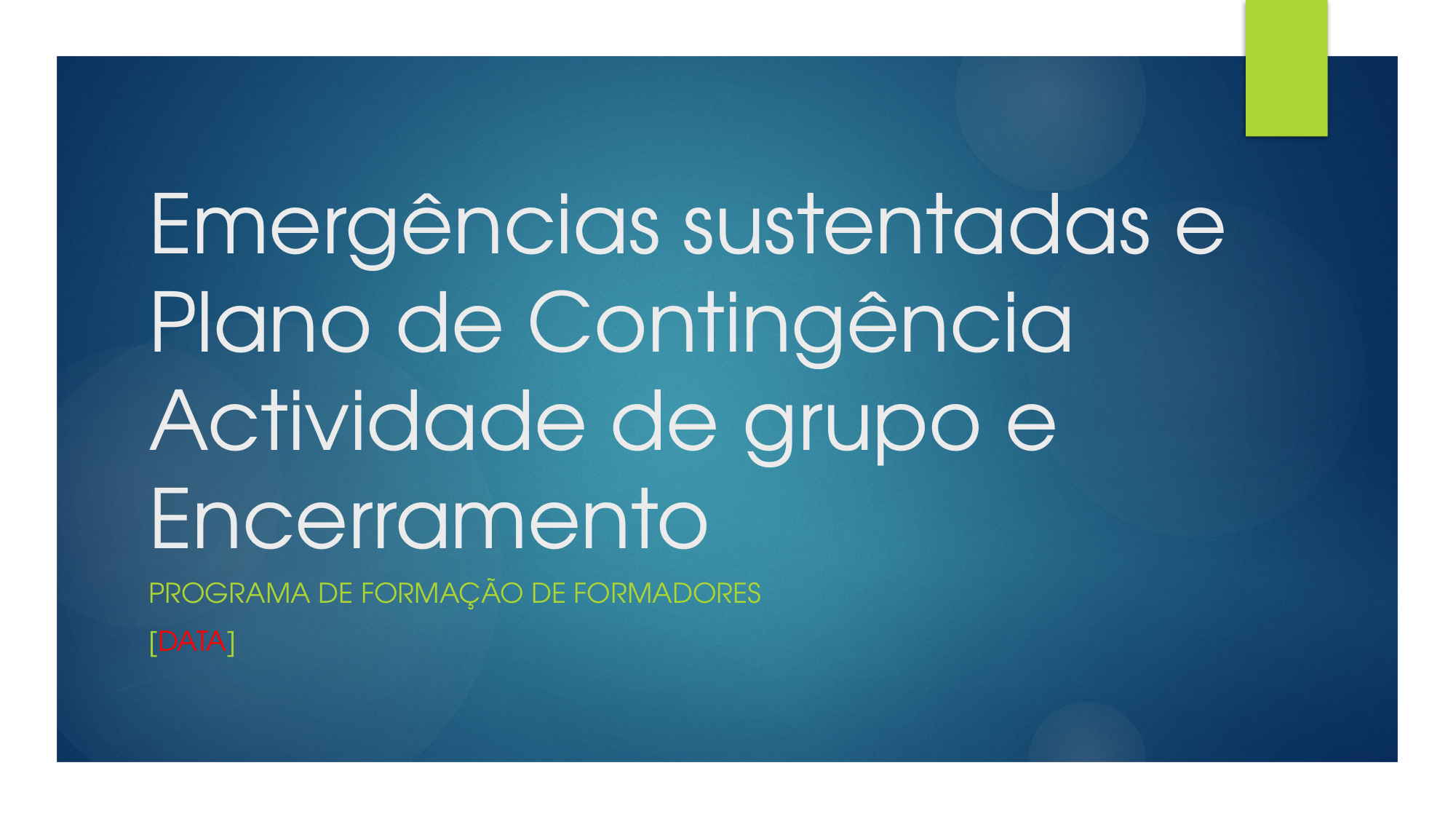

# Emergências sustentadas e Plano de Contingência Actividade de grupo e Encerramento
Programa de Formação de Formadores
[DATA]